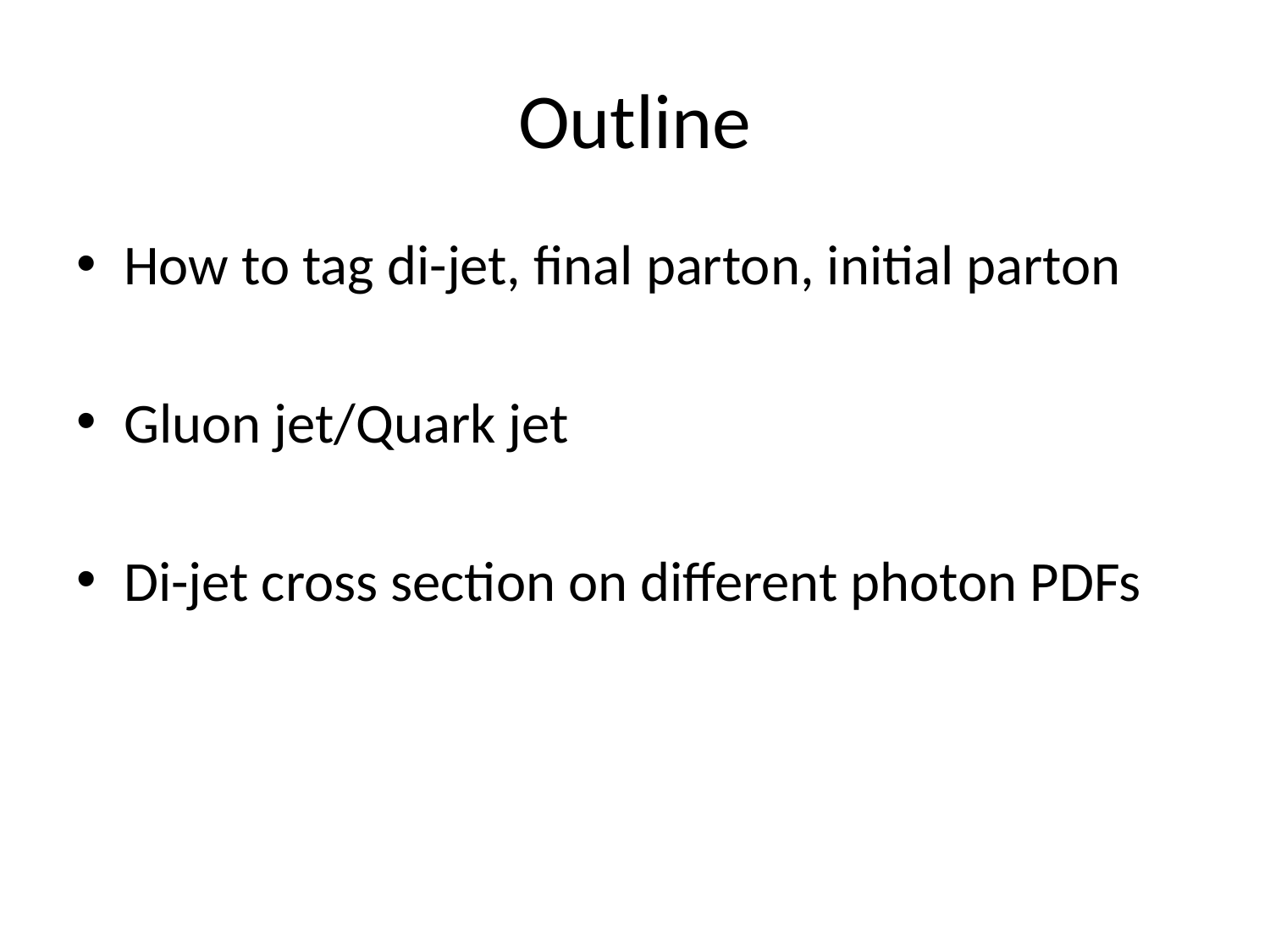

# Outline
How to tag di-jet, final parton, initial parton

Gluon jet/Quark jet

Di-jet cross section on different photon PDFs